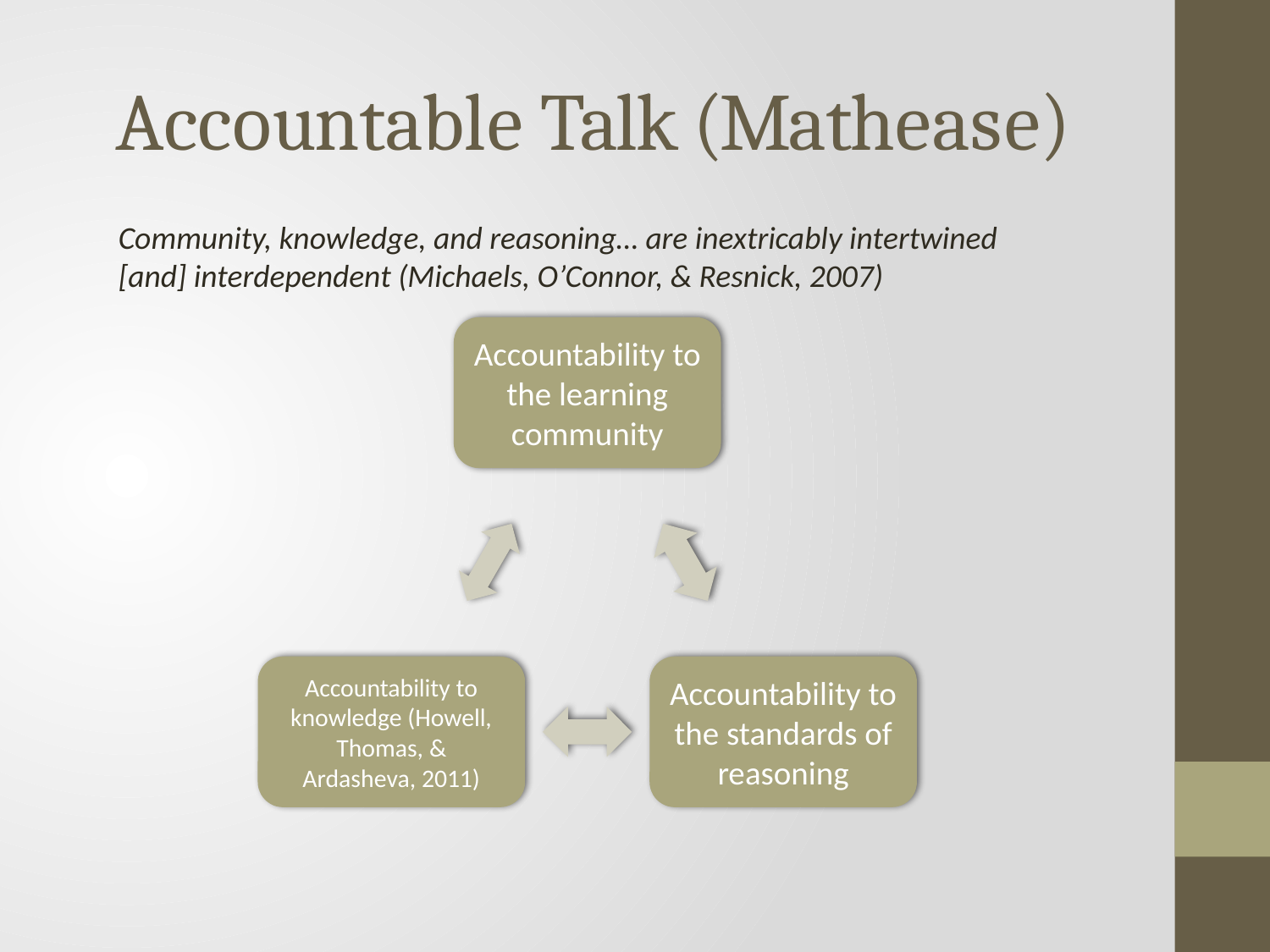

# Accountable Talk (Mathease)
Community, knowledge, and reasoning… are inextricably intertwined [and] interdependent (Michaels, O’Connor, & Resnick, 2007)
Accountability to the learning community
Accountability to the standards of reasoning
Accountability to knowledge (Howell, Thomas, & Ardasheva, 2011)